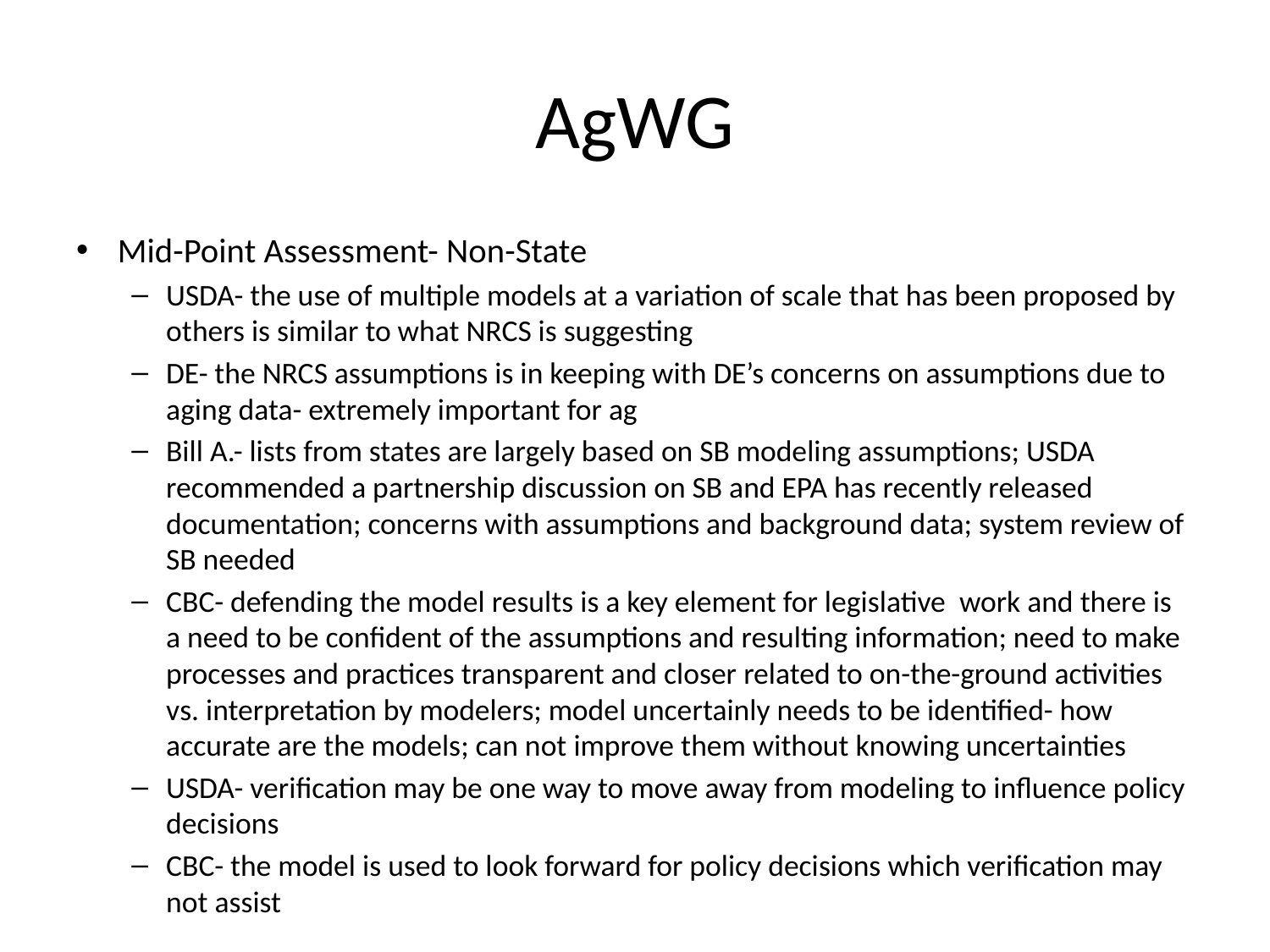

# AgWG
Mid-Point Assessment- Non-State
USDA- the use of multiple models at a variation of scale that has been proposed by others is similar to what NRCS is suggesting
DE- the NRCS assumptions is in keeping with DE’s concerns on assumptions due to aging data- extremely important for ag
Bill A.- lists from states are largely based on SB modeling assumptions; USDA recommended a partnership discussion on SB and EPA has recently released documentation; concerns with assumptions and background data; system review of SB needed
CBC- defending the model results is a key element for legislative  work and there is a need to be confident of the assumptions and resulting information; need to make processes and practices transparent and closer related to on-the-ground activities vs. interpretation by modelers; model uncertainly needs to be identified- how accurate are the models; can not improve them without knowing uncertainties
USDA- verification may be one way to move away from modeling to influence policy decisions
CBC- the model is used to look forward for policy decisions which verification may not assist